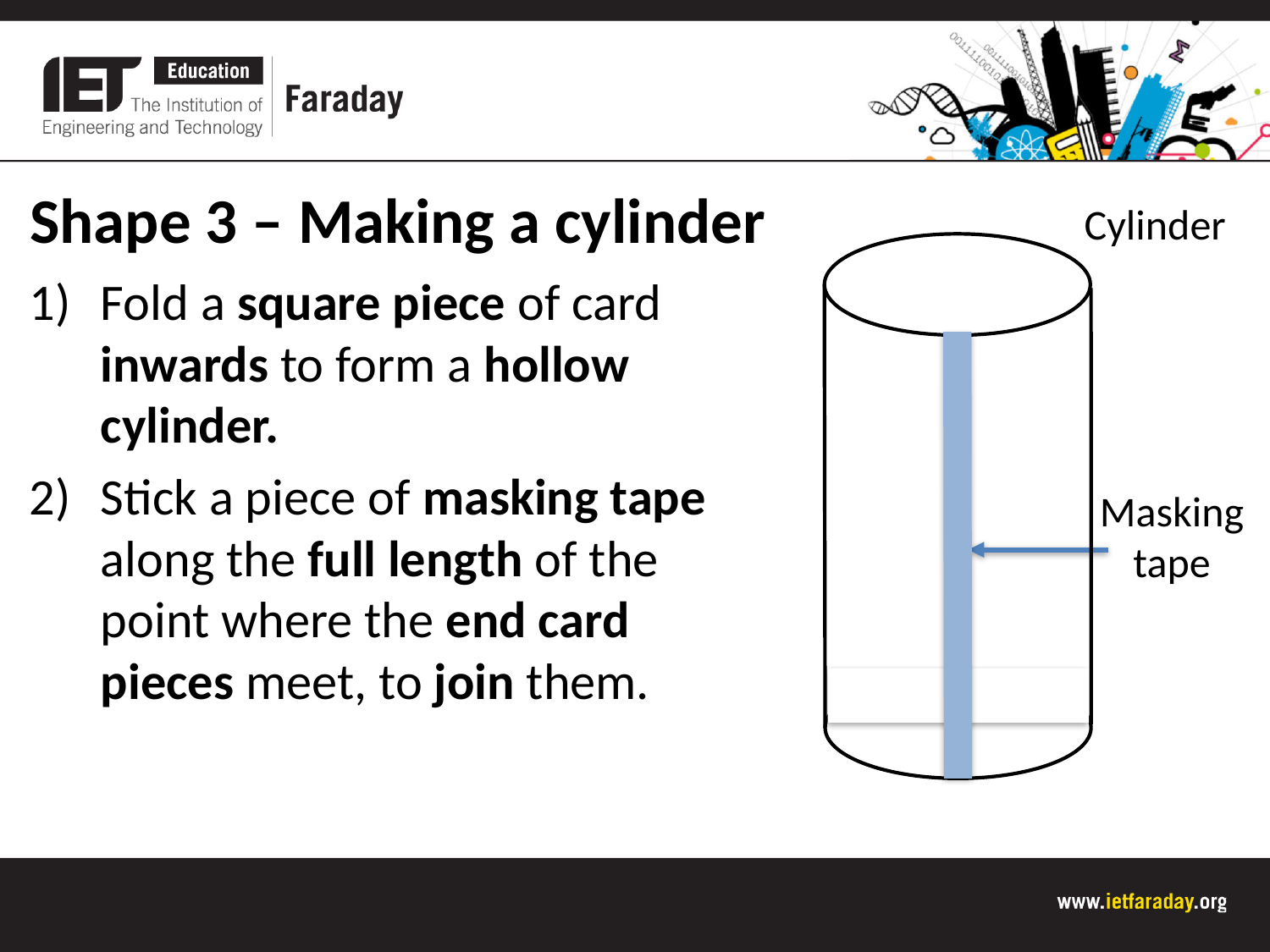

Shape 3 – Making a cylinder
Cylinder

Masking tape

Fold a square piece of card inwards to form a hollow cylinder.
Stick a piece of masking tape along the full length of the point where the end card pieces meet, to join them.